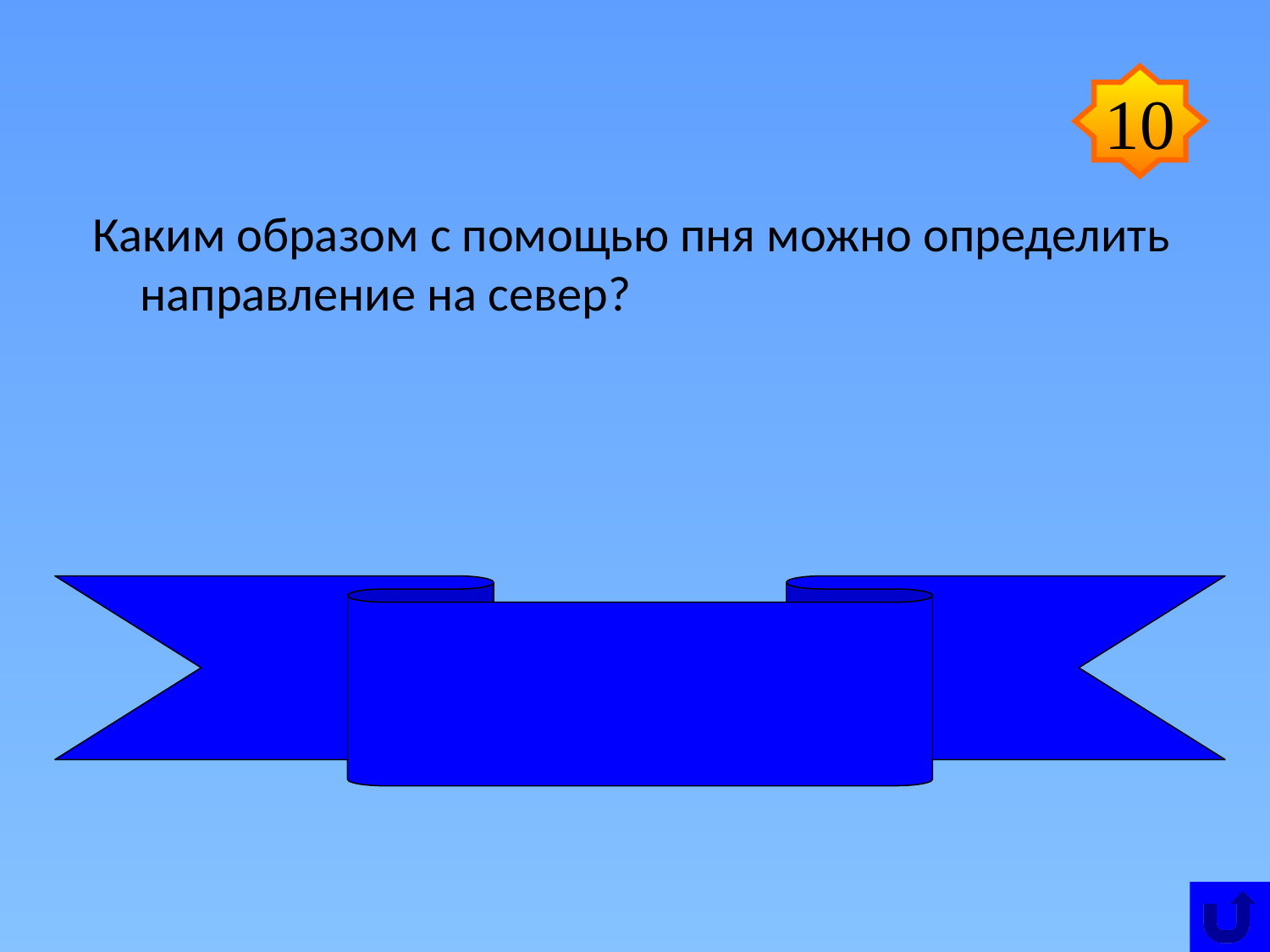

10
Каким образом с помощью пня можно определить направление на север?

                       Годовые кольца на пнях деревьев
теснее расположены со стороны севера.